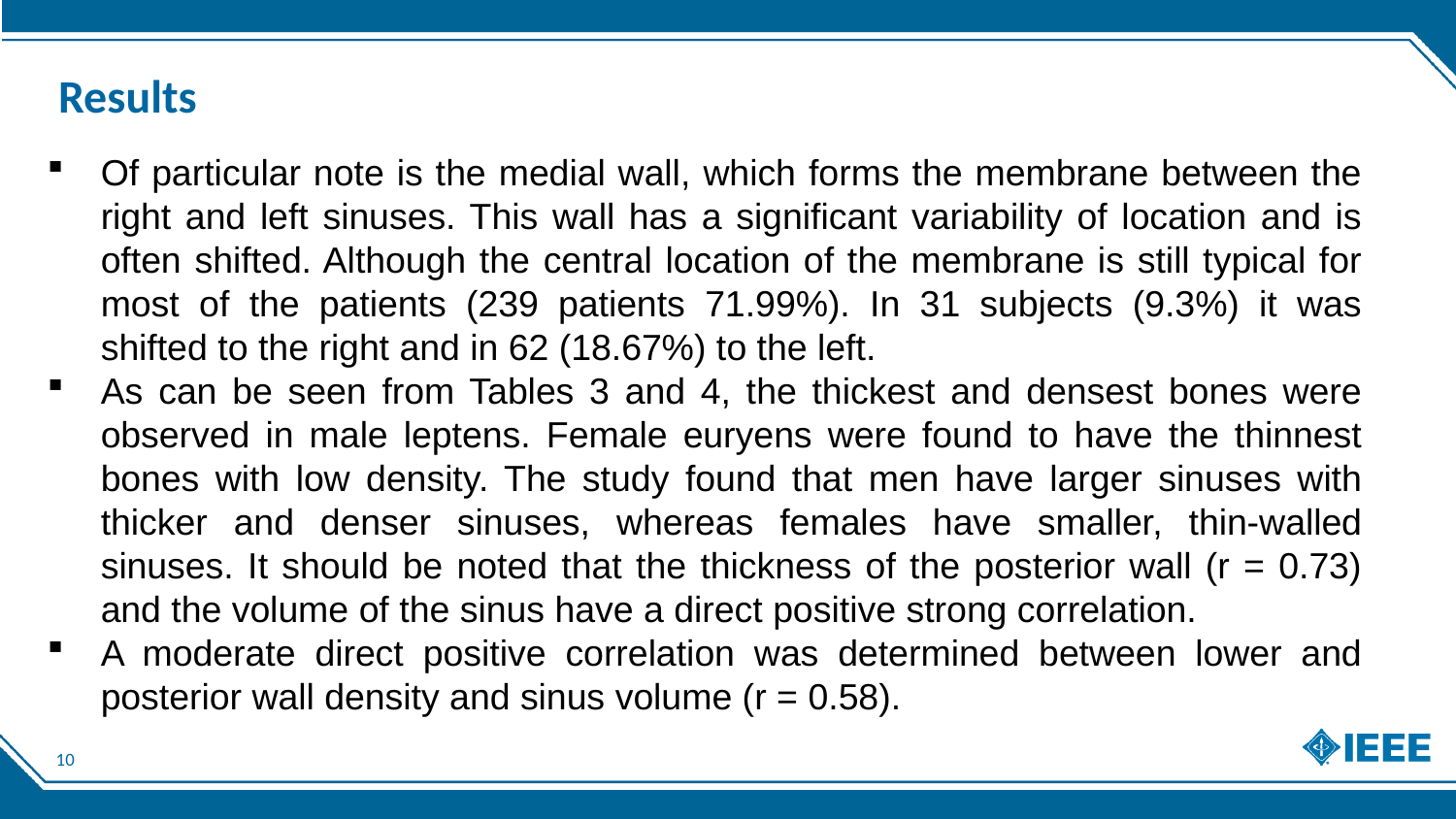

# Results
Of particular note is the medial wall, which forms the membrane between the right and left sinuses. This wall has a significant variability of location and is often shifted. Although the central location of the membrane is still typical for most of the patients (239 patients 71.99%). In 31 subjects (9.3%) it was shifted to the right and in 62 (18.67%) to the left.
As can be seen from Tables 3 and 4, the thickest and densest bones were observed in male leptens. Female euryens were found to have the thinnest bones with low density. The study found that men have larger sinuses with thicker and denser sinuses, whereas females have smaller, thin-walled sinuses. It should be noted that the thickness of the posterior wall (r = 0.73) and the volume of the sinus have a direct positive strong correlation.
A moderate direct positive correlation was determined between lower and posterior wall density and sinus volume (r = 0.58).